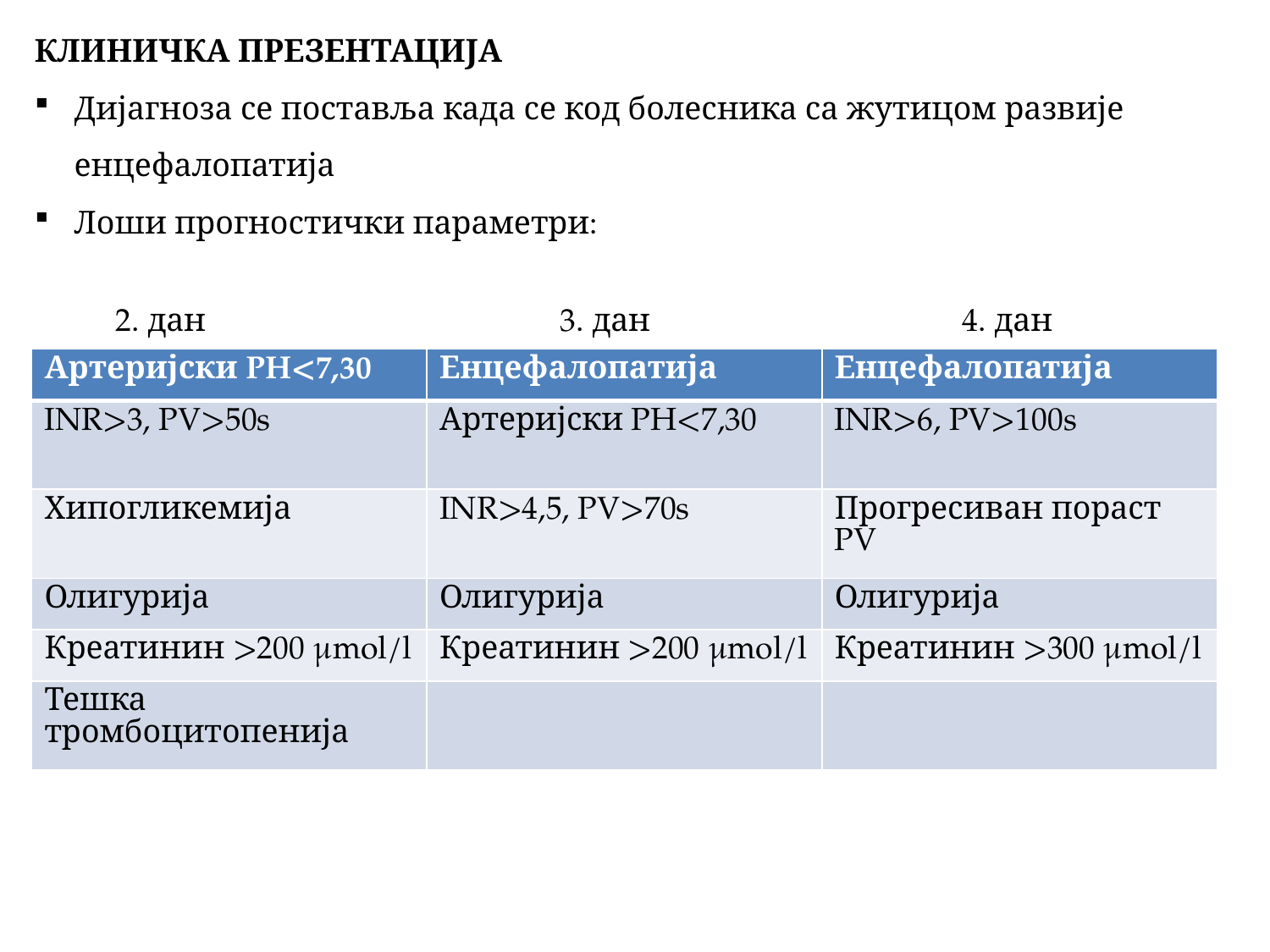

КЛИНИЧКА ПРЕЗЕНТАЦИЈА
Дијагноза се поставља када се код болесника са жутицом развије енцефалопатија
Лоши прогностички параметри:
2. дан
3. дан
4. дан
| Артеријски PH<7,30 | Енцефалопатија | Енцефалопатија |
| --- | --- | --- |
| INR>3, PV>50s | Артеријски PH<7,30 | INR>6, PV>100s |
| Хипогликемија | INR>4,5, PV>70s | Прогресиван пораст PV |
| Олигурија | Олигурија | Олигурија |
| Креатинин >200 μmol/l | Креатинин >200 μmol/l | Креатинин >300 μmol/l |
| Тешка тромбоцитопенија |  |  |